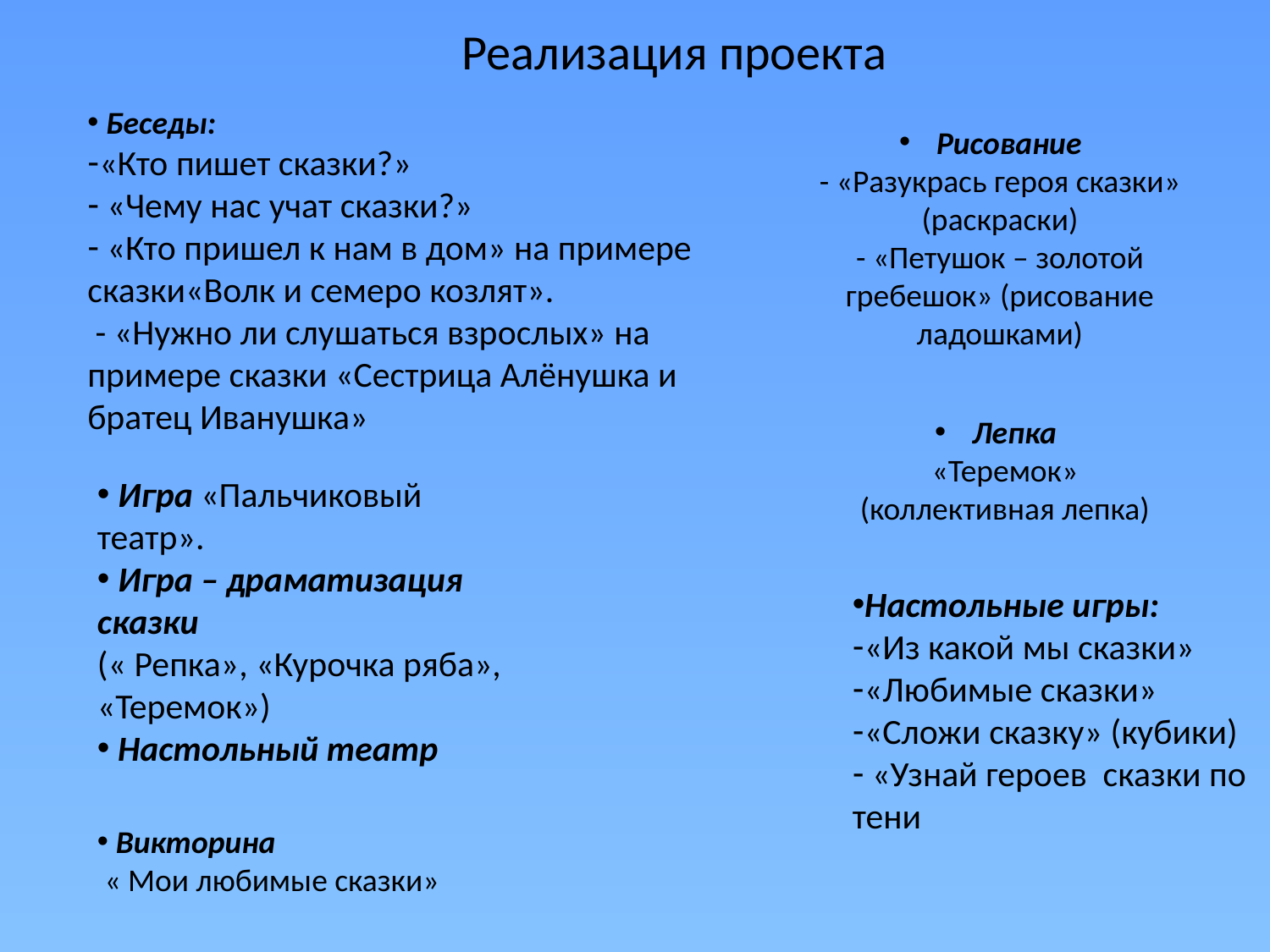

Реализация проекта
 Беседы:
«Кто пишет сказки?»
 «Чему нас учат сказки?»
 «Кто пришел к нам в дом» на примере сказки«Волк и семеро козлят».
 - «Нужно ли слушаться взрослых» на примере сказки «Сестрица Алёнушка и братец Иванушка»

 Рисование
- «Разукрась героя сказки» (раскраски)
- «Петушок – золотой гребешок» (рисование ладошками)

 Лепка
«Теремок» (коллективная лепка)
 Игра «Пальчиковый театр».
 Игра – драматизация сказки
(« Репка», «Курочка ряба», «Теремок»)
 Настольный театр

Настольные игры:
«Из какой мы сказки»
«Любимые сказки»
«Сложи сказку» (кубики)
 «Узнай героев  сказки по тени
 Викторина
 « Мои любимые сказки»